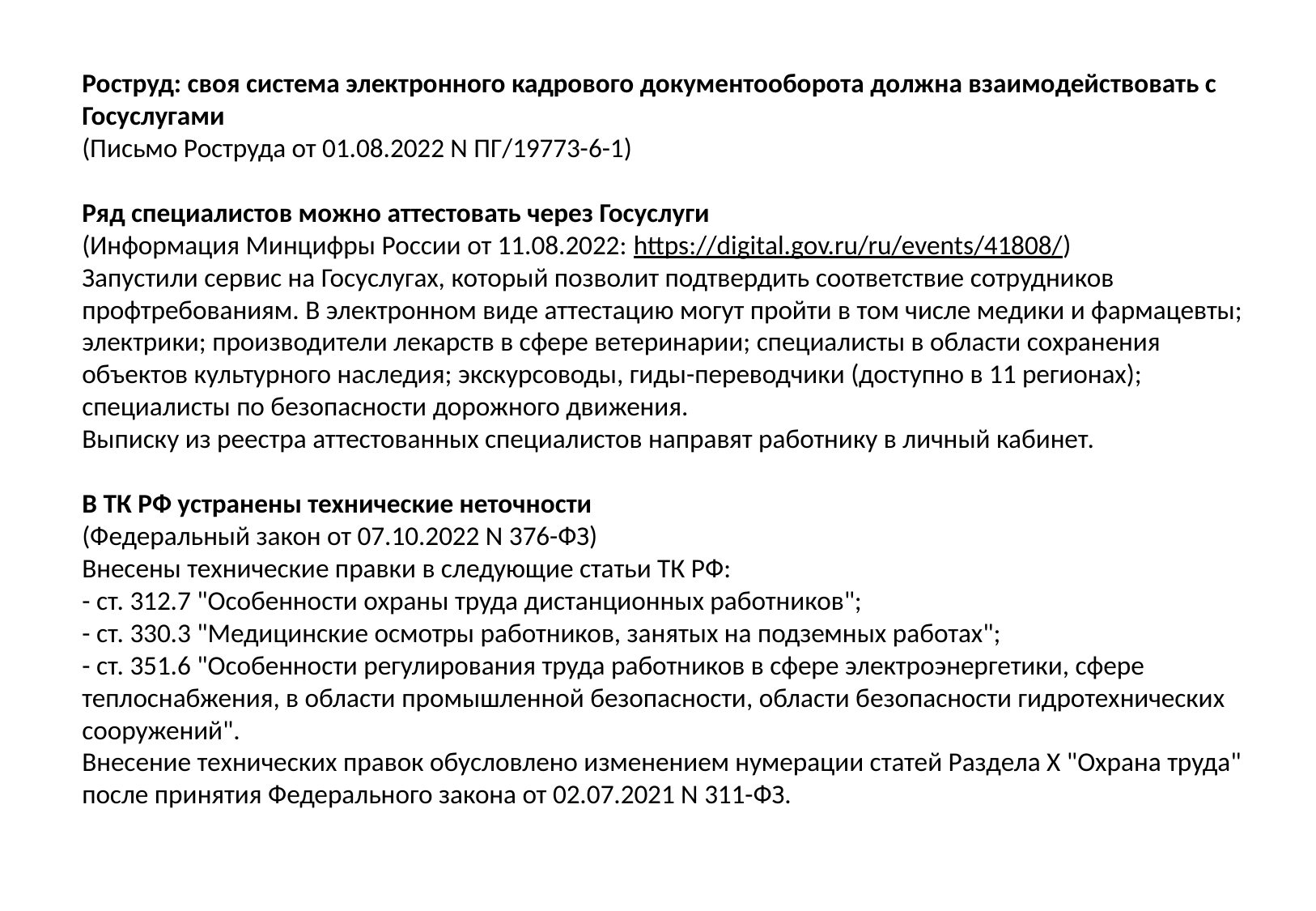

Роструд: своя система электронного кадрового документооборота должна взаимодействовать с Госуслугами
(Письмо Роструда от 01.08.2022 N ПГ/19773-6-1)

Ряд специалистов можно аттестовать через Госуслуги
(Информация Минцифры России от 11.08.2022: https://digital.gov.ru/ru/events/41808/)
Запустили сервис на Госуслугах, который позволит подтвердить соответствие сотрудников профтребованиям. В электронном виде аттестацию могут пройти в том числе медики и фармацевты; электрики; производители лекарств в сфере ветеринарии; специалисты в области сохранения объектов культурного наследия; экскурсоводы, гиды-переводчики (доступно в 11 регионах); специалисты по безопасности дорожного движения.
Выписку из реестра аттестованных специалистов направят работнику в личный кабинет.

В ТК РФ устранены технические неточности
(Федеральный закон от 07.10.2022 N 376-ФЗ)
Внесены технические правки в следующие статьи ТК РФ:
- ст. 312.7 "Особенности охраны труда дистанционных работников";
- ст. 330.3 "Медицинские осмотры работников, занятых на подземных работах";
- ст. 351.6 "Особенности регулирования труда работников в сфере электроэнергетики, сфере теплоснабжения, в области промышленной безопасности, области безопасности гидротехнических сооружений".
Внесение технических правок обусловлено изменением нумерации статей Раздела X "Охрана труда" после принятия Федерального закона от 02.07.2021 N 311-ФЗ.